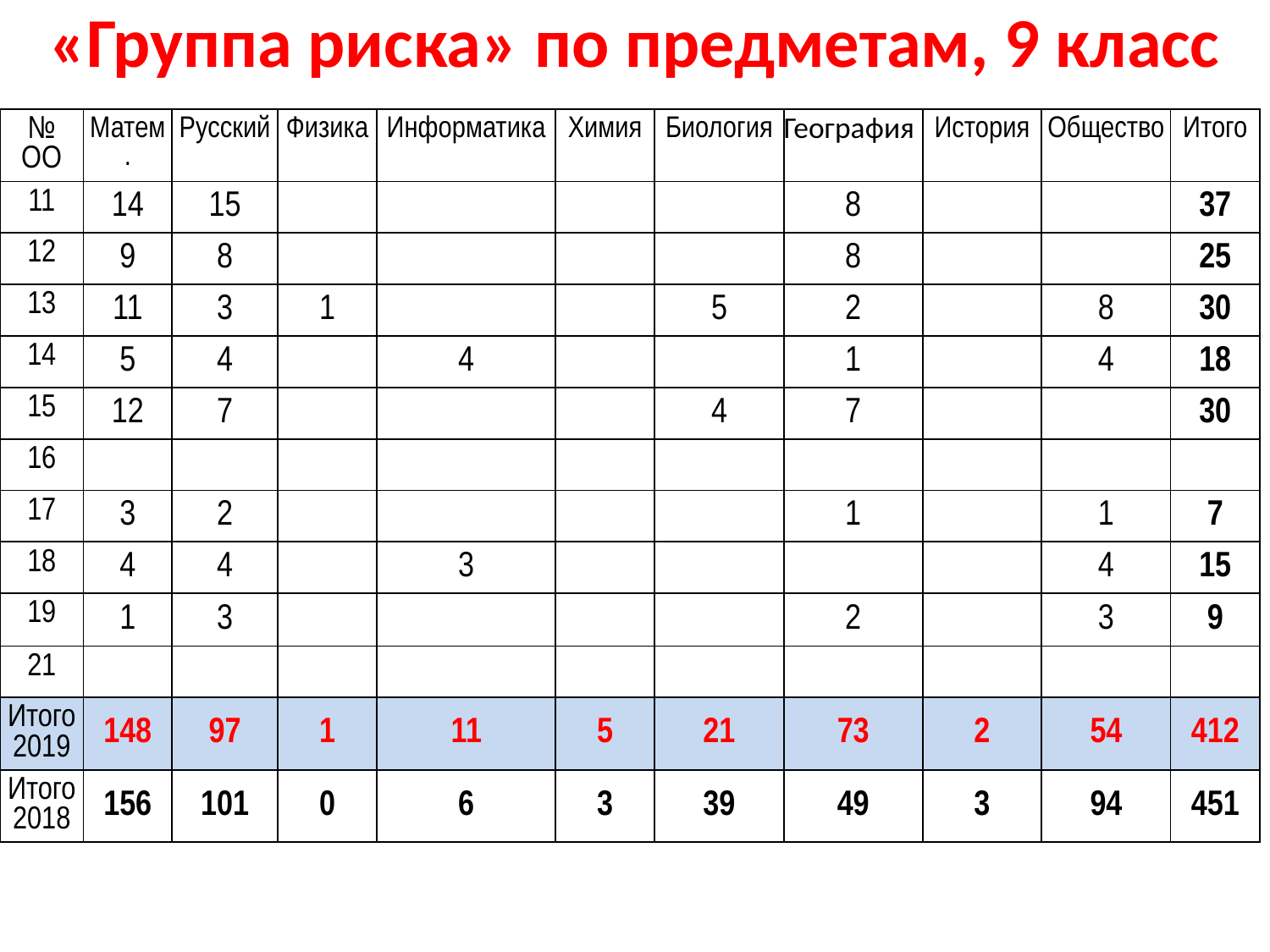

# «Группа риска» по предметам, 9 класс
| № ОО | Матем. | Русский | Физика | Информатика | Химия | Биология | География | История | Общество | Итого |
| --- | --- | --- | --- | --- | --- | --- | --- | --- | --- | --- |
| 11 | 14 | 15 |  |  |  |  | 8 |  |  | 37 |
| 12 | 9 | 8 |  |  |  |  | 8 |  |  | 25 |
| 13 | 11 | 3 | 1 |  |  | 5 | 2 |  | 8 | 30 |
| 14 | 5 | 4 |  | 4 |  |  | 1 |  | 4 | 18 |
| 15 | 12 | 7 |  |  |  | 4 | 7 |  |  | 30 |
| 16 |  |  |  |  |  |  |  |  |  |  |
| 17 | 3 | 2 |  |  |  |  | 1 |  | 1 | 7 |
| 18 | 4 | 4 |  | 3 |  |  |  |  | 4 | 15 |
| 19 | 1 | 3 |  |  |  |  | 2 |  | 3 | 9 |
| 21 |  |  |  |  |  |  |  |  |  |  |
| Итого 2019 | 148 | 97 | 1 | 11 | 5 | 21 | 73 | 2 | 54 | 412 |
| Итого 2018 | 156 | 101 | 0 | 6 | 3 | 39 | 49 | 3 | 94 | 451 |